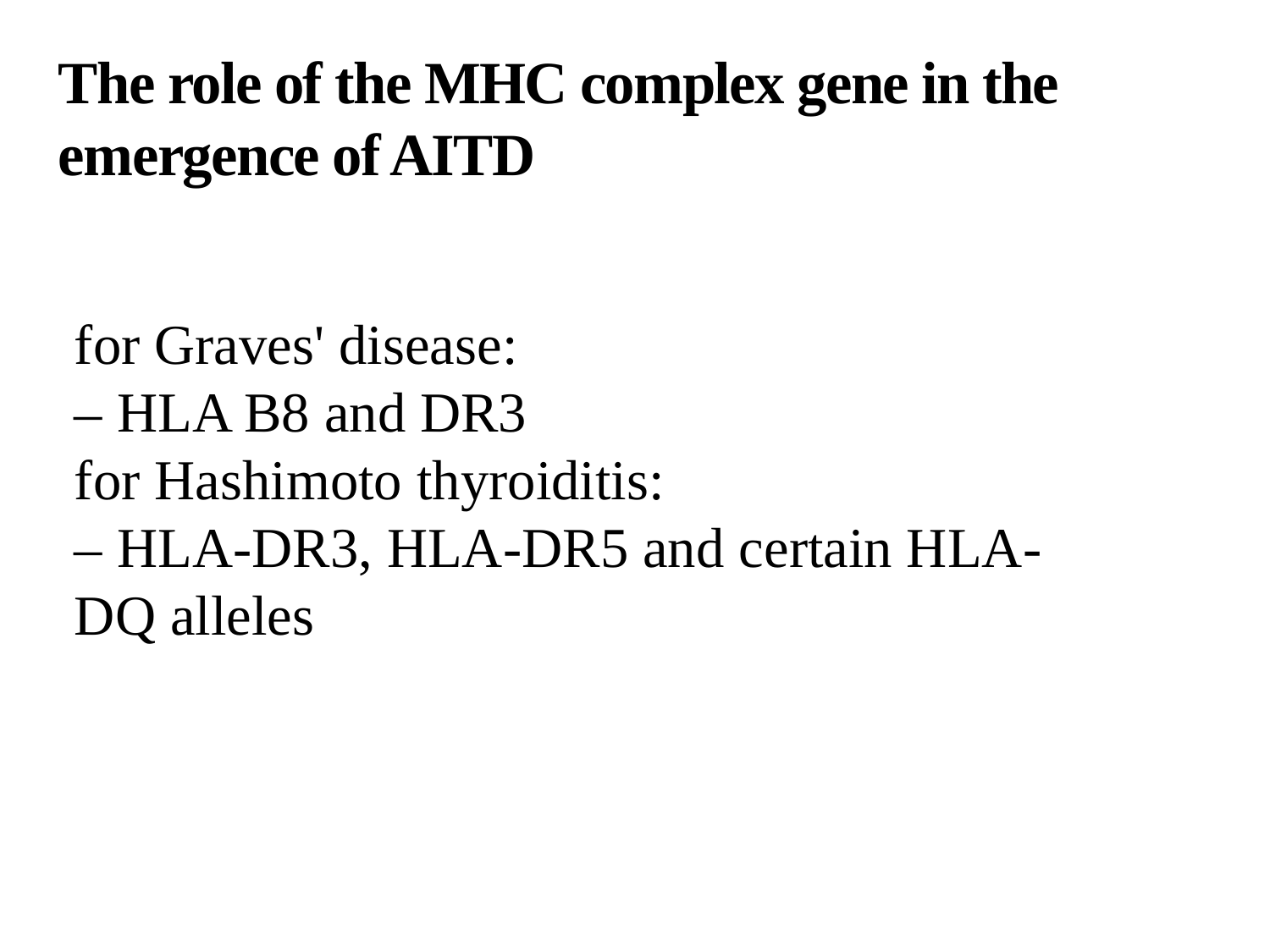

# The role of the MHC complex gene in the emergence of AITD

for Graves' disease:
– HLA B8 and DR3
for Hashimoto thyroiditis:
– HLA-DR3, HLA-DR5 and certain HLA-DQ alleles